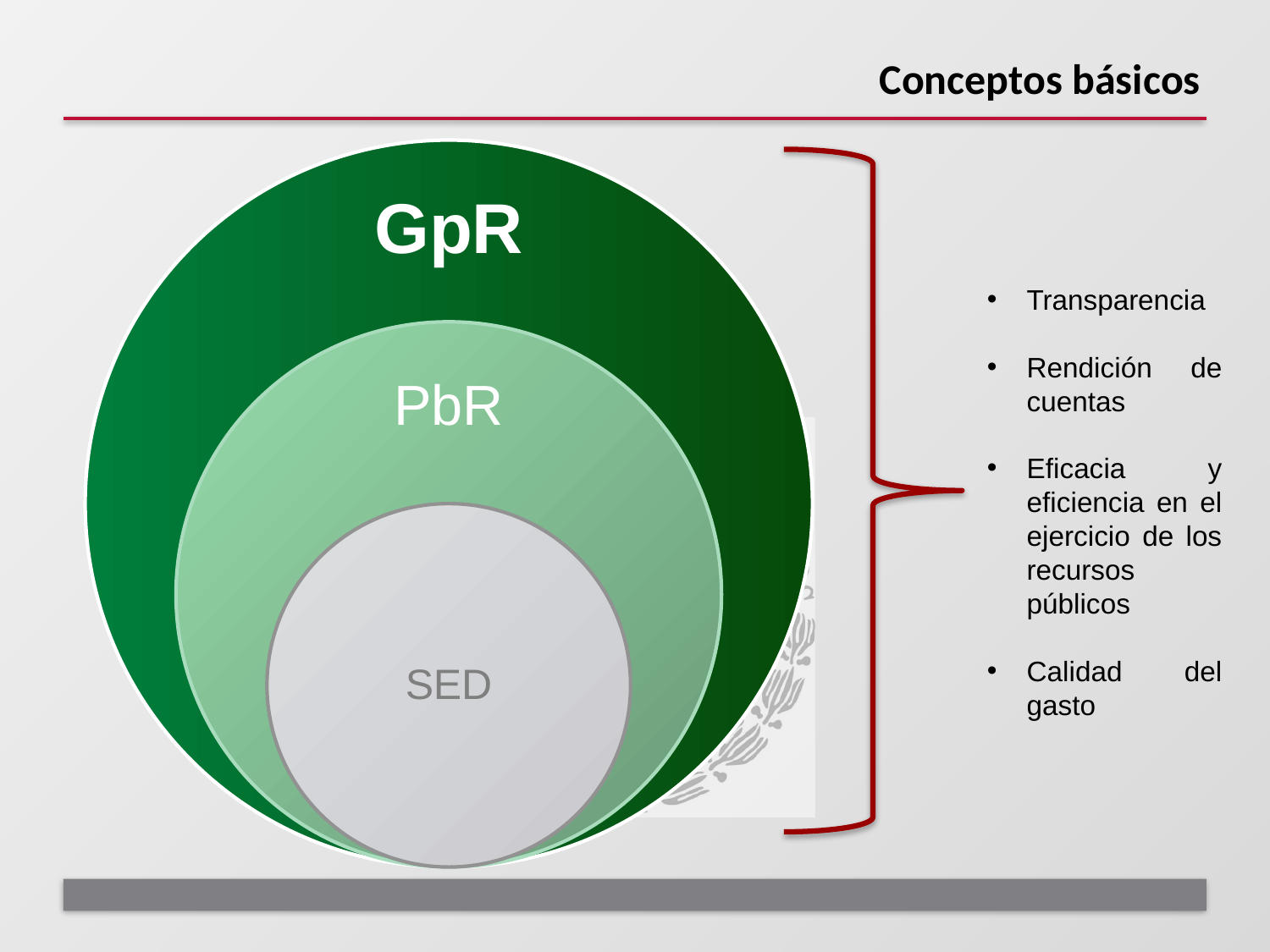

# Conceptos básicos
GpR
PbR
SED

Transparencia

Rendición de cuentas

Eficacia y eficiencia en el ejercicio de los recursos públicos

Calidad del gasto